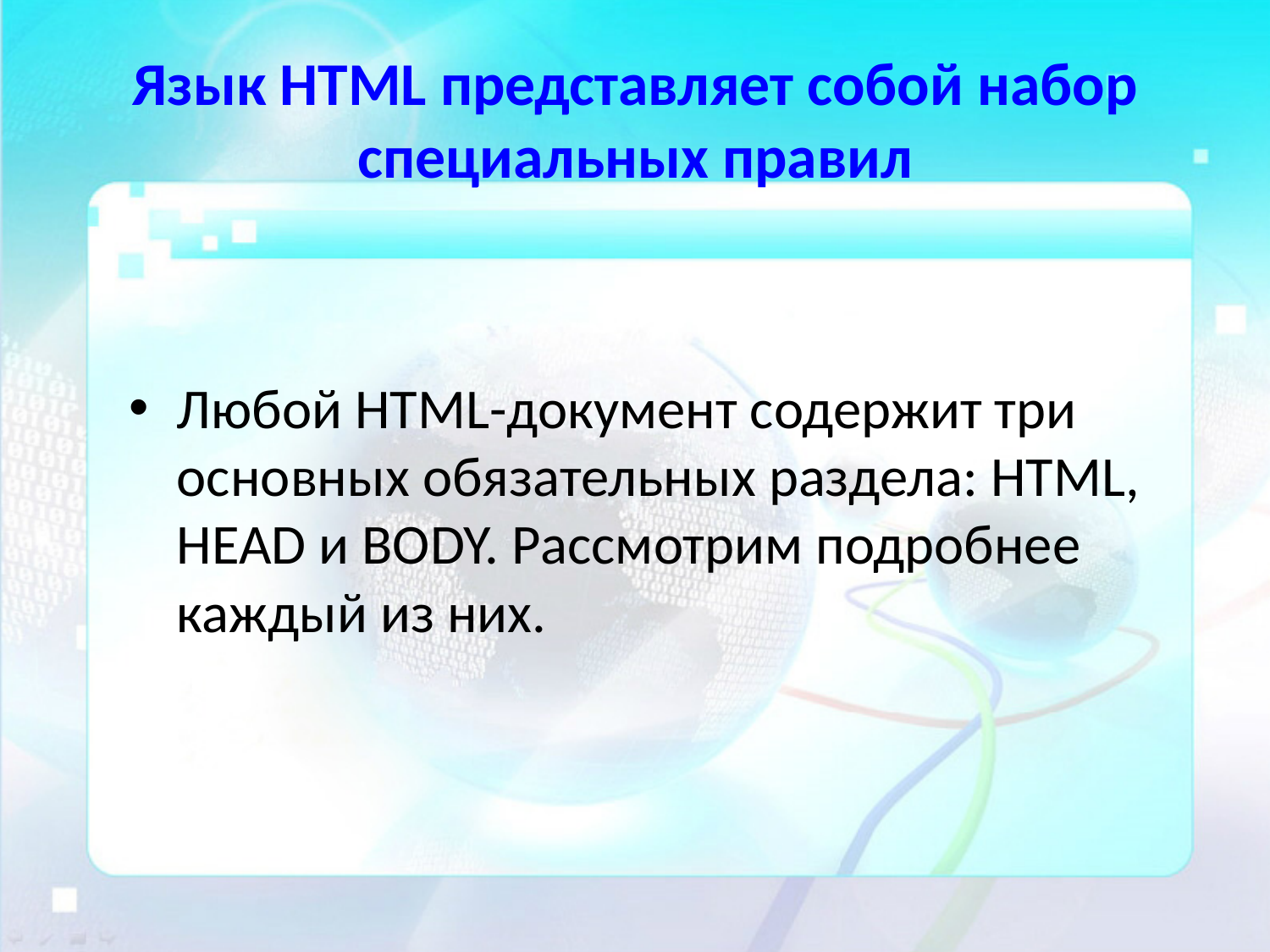

# Язык HTML представляет собой набор специальных правил
Любой HTML-документ содержит три основных обязательных раздела: HTML, HEAD и BODY. Рассмотрим подробнее каждый из них.